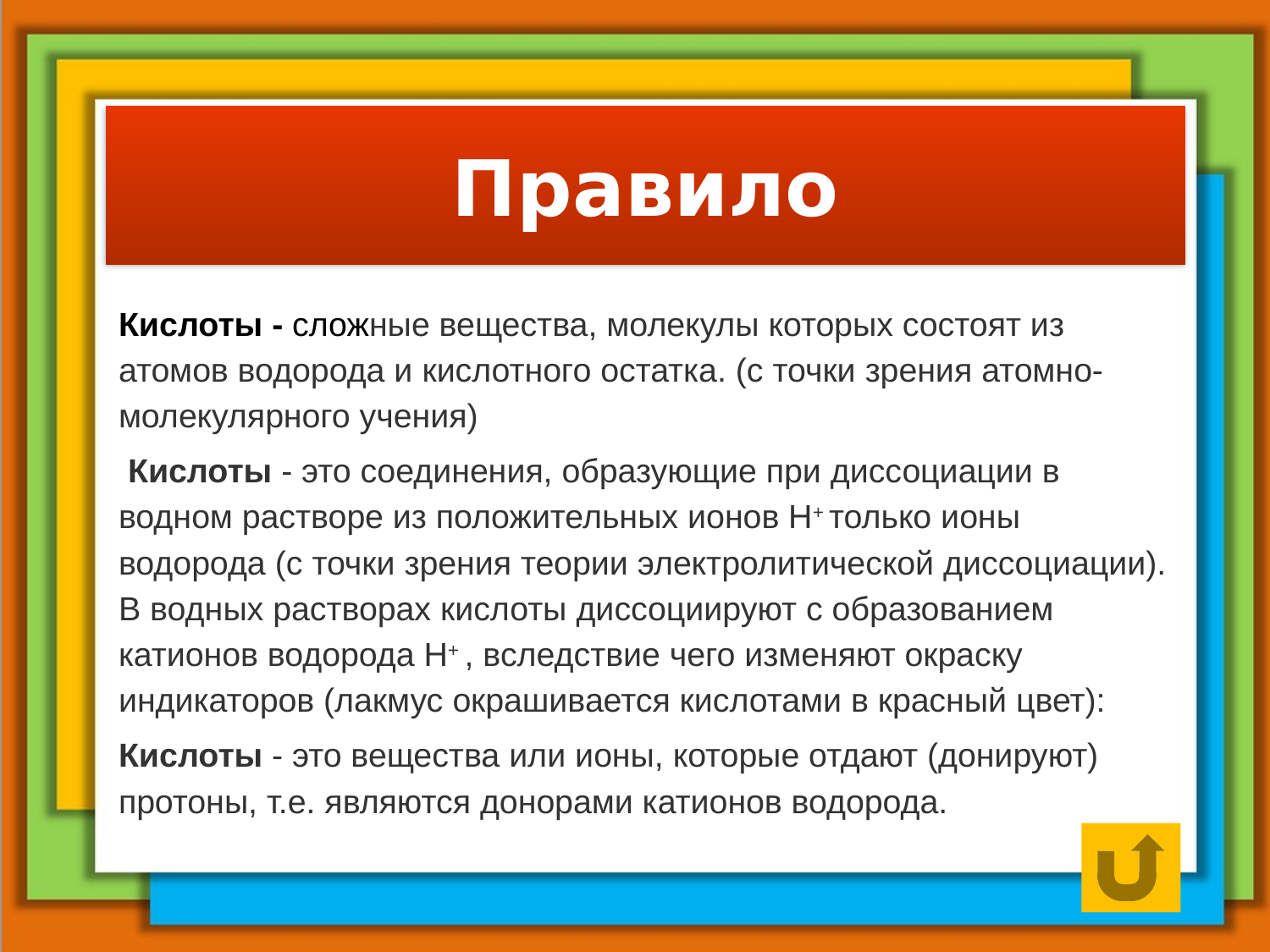

# Правило
Кислоты - сложные вещества, молекулы которых состоят из атомов водорода и кислотного остатка. (с точки зрения атомно-молекулярного учения)
 Кислоты - это соединения, образующие при диссоциации в водном растворе из положительных ионов Н+ только ионы водорода (с точки зрения теории электролитической диссоциации). В водных растворах кислоты диссоциируют с образованием катионов водорода Н+ , вследствие чего изменяют окраску индикаторов (лакмус окрашивается кислотами в красный цвет):
Кислоты - это вещества или ионы, которые отдают (донируют) протоны, т.е. являются донорами катионов водорода.